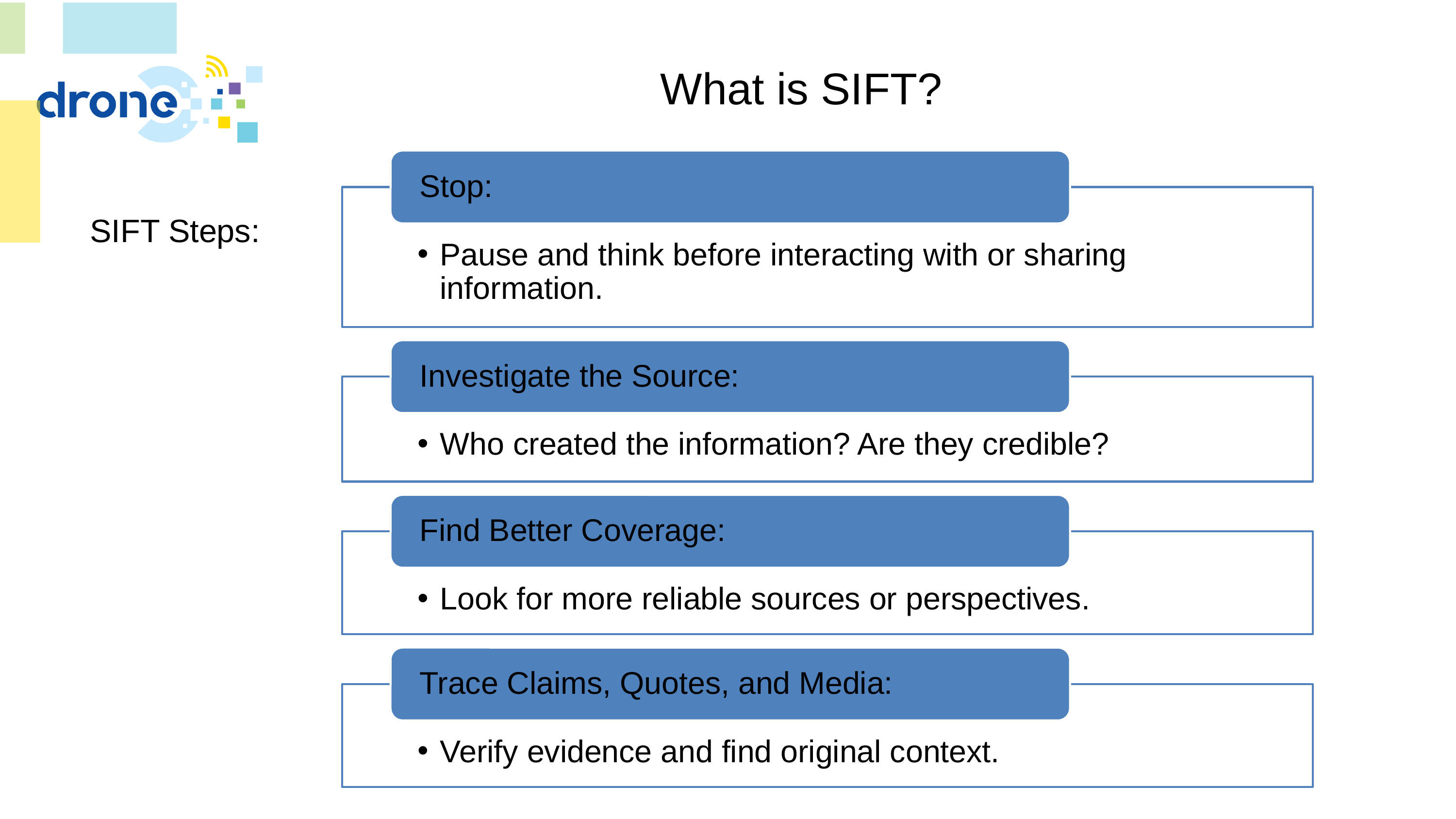

# What is SIFT?

Stop:

Pause and think before interacting with or sharing information.

Investigate the Source:

Who created the information? Are they credible?

Find Better Coverage:

Look for more reliable sources or perspectives.

Trace Claims, Quotes, and Media:

Verify evidence and find original context.
SIFT Steps: